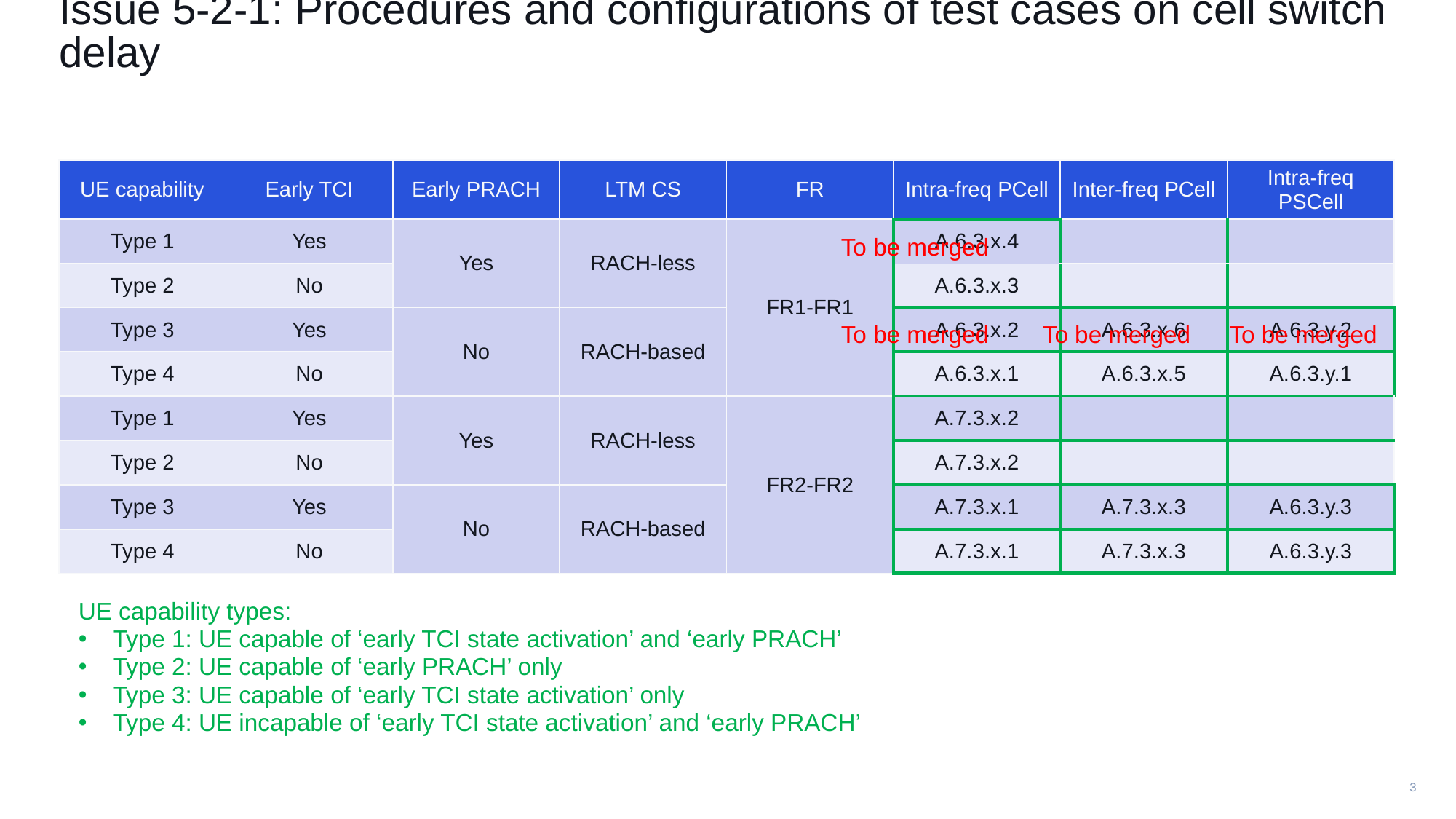

# Issue 5-2-1: Procedures and configurations of test cases on cell switch delay

| UE capability | Early TCI | Early PRACH | LTM CS | FR | Intra-freq PCell | Inter-freq PCell | Intra-freq PSCell |
| --- | --- | --- | --- | --- | --- | --- | --- |
| Type 1 | Yes | Yes | RACH-less | FR1-FR1 | A.6.3.x.4 |  |  |
| Type 2 | No |  |  |  | A.6.3.x.3 |  |  |
| Type 3 | Yes | No | RACH-based |  | A.6.3.x.2 | A.6.3.x.6 | A.6.3.y.2 |
| Type 4 | No |  |  |  | A.6.3.x.1 | A.6.3.x.5 | A.6.3.y.1 |
| Type 1 | Yes | Yes | RACH-less | FR2-FR2 | A.7.3.x.2 |  |  |
| Type 2 | No |  |  |  | A.7.3.x.2 |  |  |
| Type 3 | Yes | No | RACH-based |  | A.7.3.x.1 | A.7.3.x.3 | A.6.3.y.3 |
| Type 4 | No |  |  |  | A.7.3.x.1 | A.7.3.x.3 | A.6.3.y.3 |
To be merged
To be merged
To be merged
To be merged
UE capability types:
Type 1: UE capable of ‘early TCI state activation’ and ‘early PRACH’
Type 2: UE capable of ‘early PRACH’ only
Type 3: UE capable of ‘early TCI state activation’ only
Type 4: UE incapable of ‘early TCI state activation’ and ‘early PRACH’